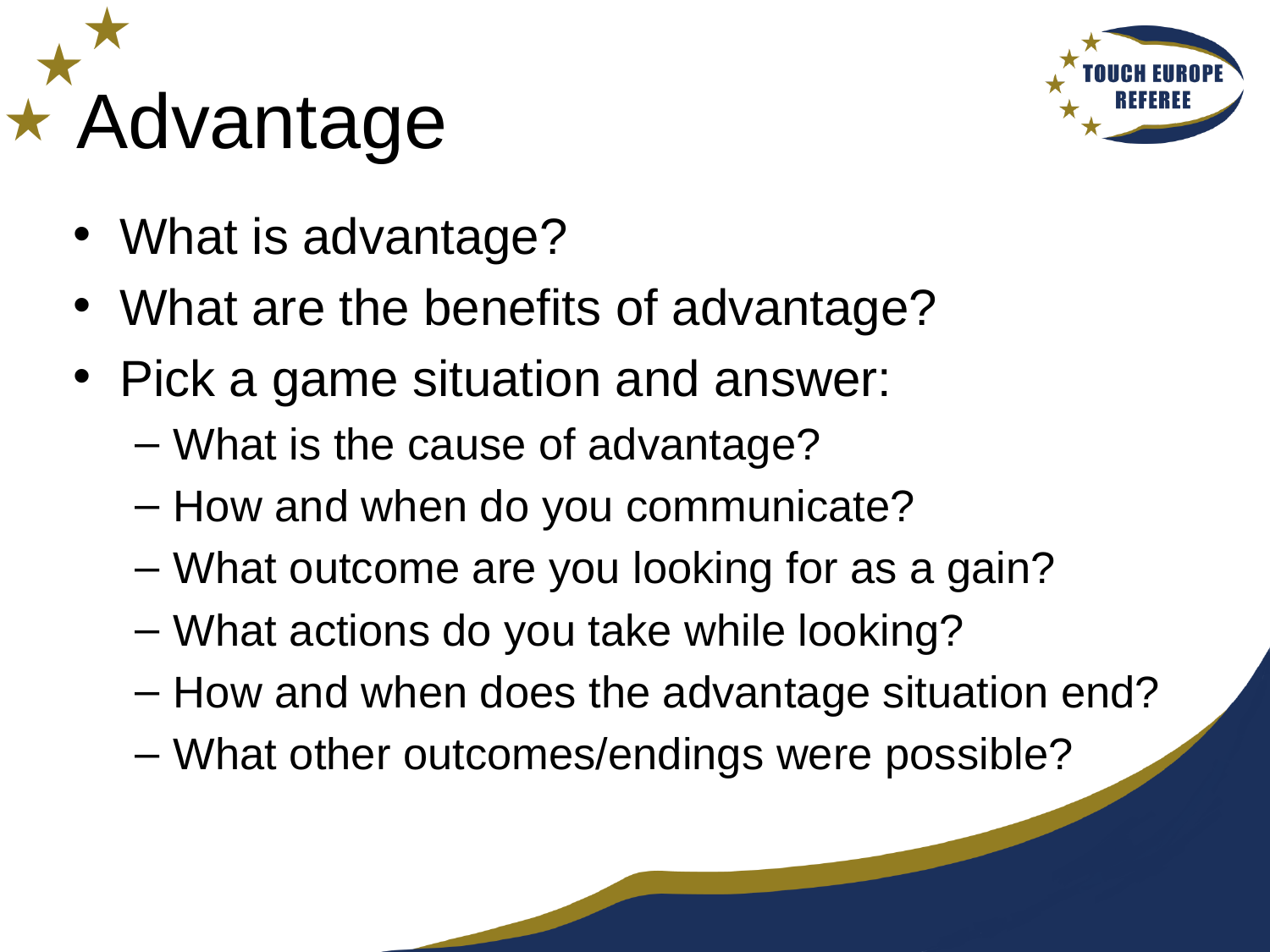

# Advantage
What is advantage?
What are the benefits of advantage?
Pick a game situation and answer:
What is the cause of advantage?
How and when do you communicate?
What outcome are you looking for as a gain?
What actions do you take while looking?
How and when does the advantage situation end?
What other outcomes/endings were possible?